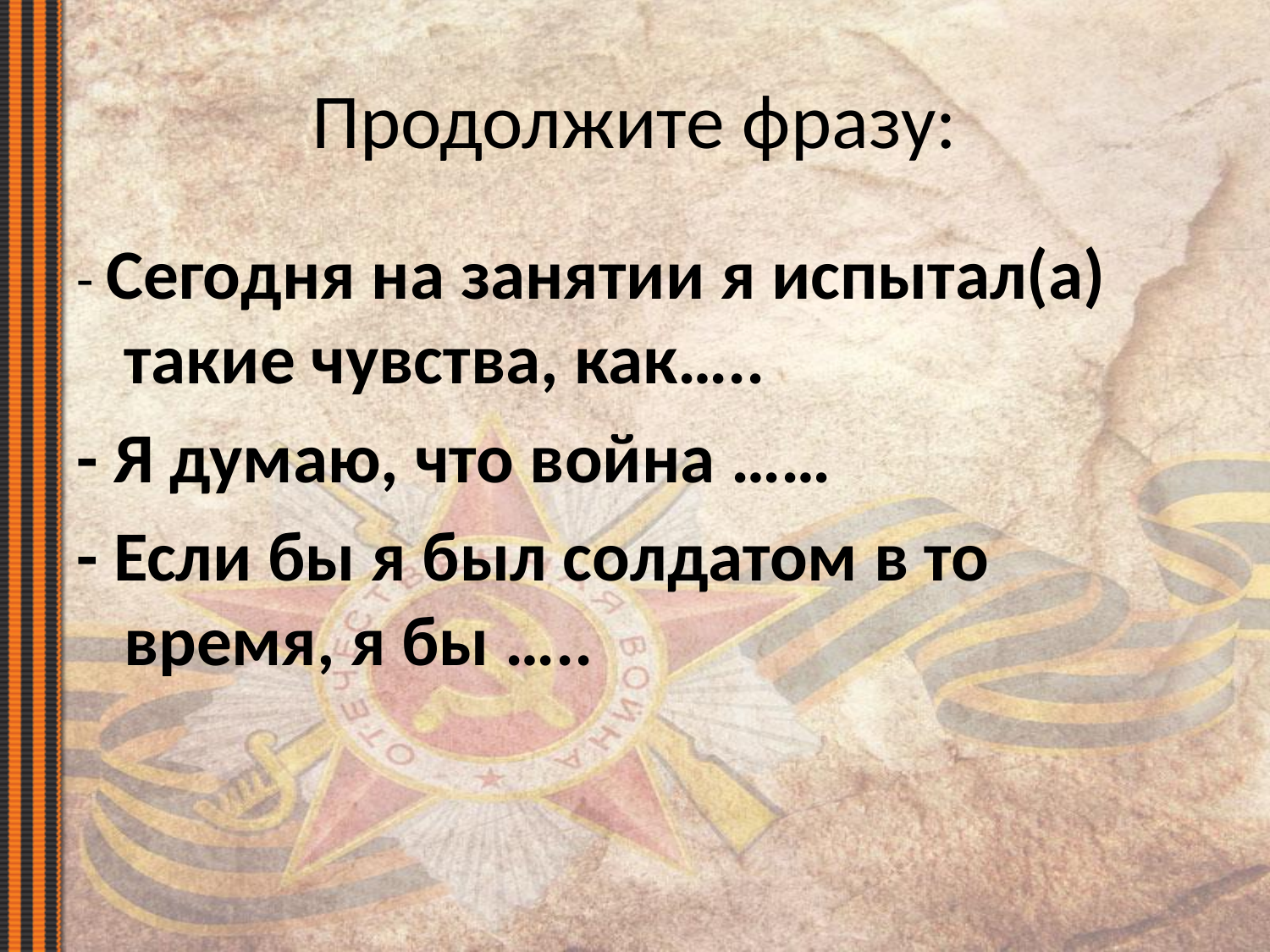

# Продолжите фразу:
- Сегодня на занятии я испытал(а) такие чувства, как…..
- Я думаю, что война ……
- Если бы я был солдатом в то время, я бы …..